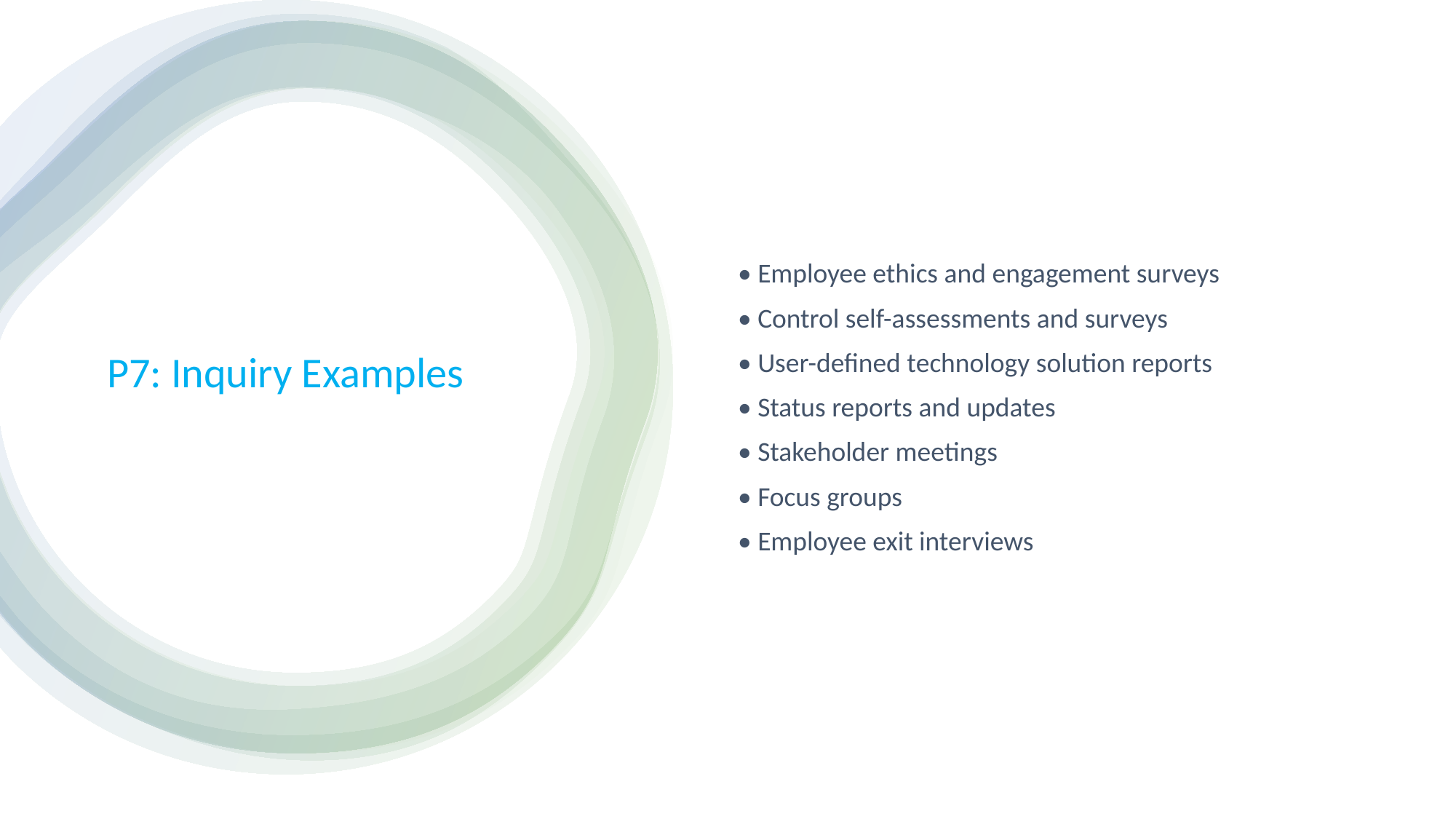

• Employee ethics and engagement surveys
• Control self-assessments and surveys
• User-defined technology solution reports
• Status reports and updates
• Stakeholder meetings
• Focus groups
• Employee exit interviews
# P7: Inquiry Examples